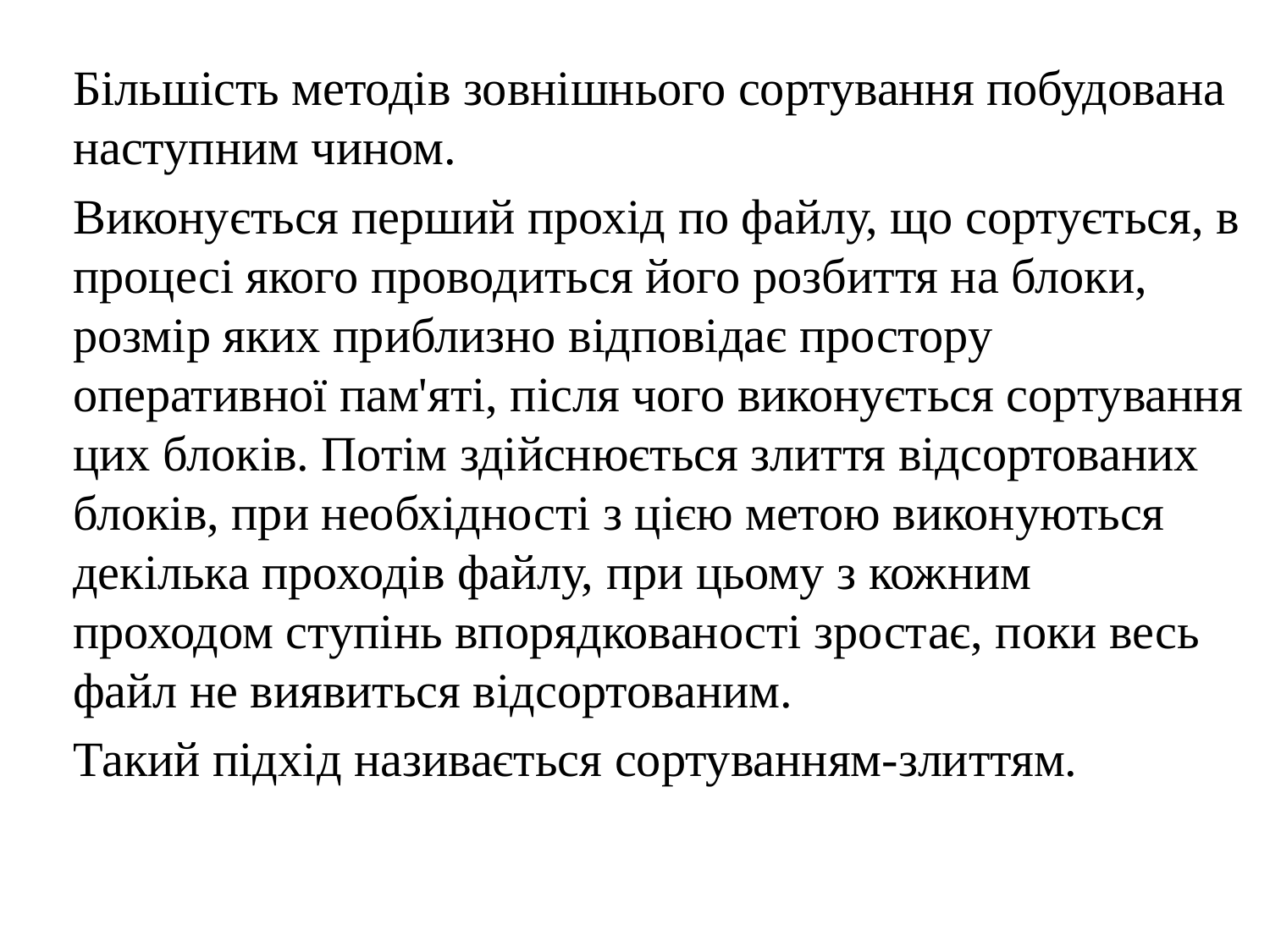

Більшість методів зовнішнього сортування побудована наступним чином.
	Виконується перший прохід по файлу, що сортується, в процесі якого проводиться його розбиття на блоки, розмір яких приблизно відповідає простору оперативної пам'яті, після чого виконується сортування цих блоків. Потім здійснюється злиття відсортованих блоків, при необхідності з цією метою виконуються декілька проходів файлу, при цьому з кожним проходом ступінь впорядкованості зростає, поки весь файл не виявиться відсортованим.
	Такий підхід називається сортуванням-злиттям.